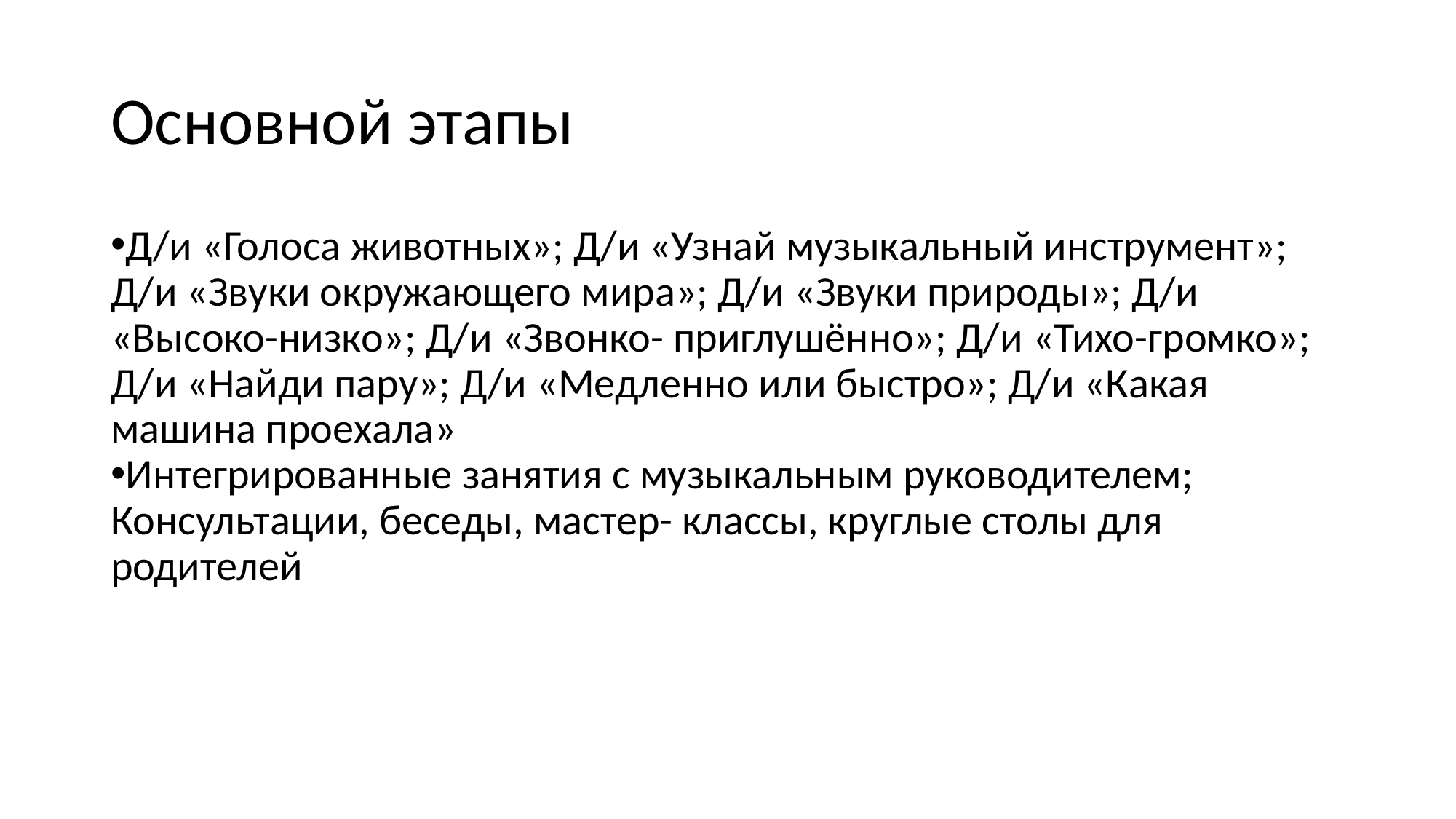

Основной этапы
Д/и «Голоса животных»; Д/и «Узнай музыкальный инструмент»; Д/и «Звуки окружающего мира»; Д/и «Звуки природы»; Д/и «Высоко-низко»; Д/и «Звонко- приглушённо»; Д/и «Тихо-громко»; Д/и «Найди пару»; Д/и «Медленно или быстро»; Д/и «Какая машина проехала»
Интегрированные занятия с музыкальным руководителем;  Консультации, беседы, мастер- классы, круглые столы для родителей